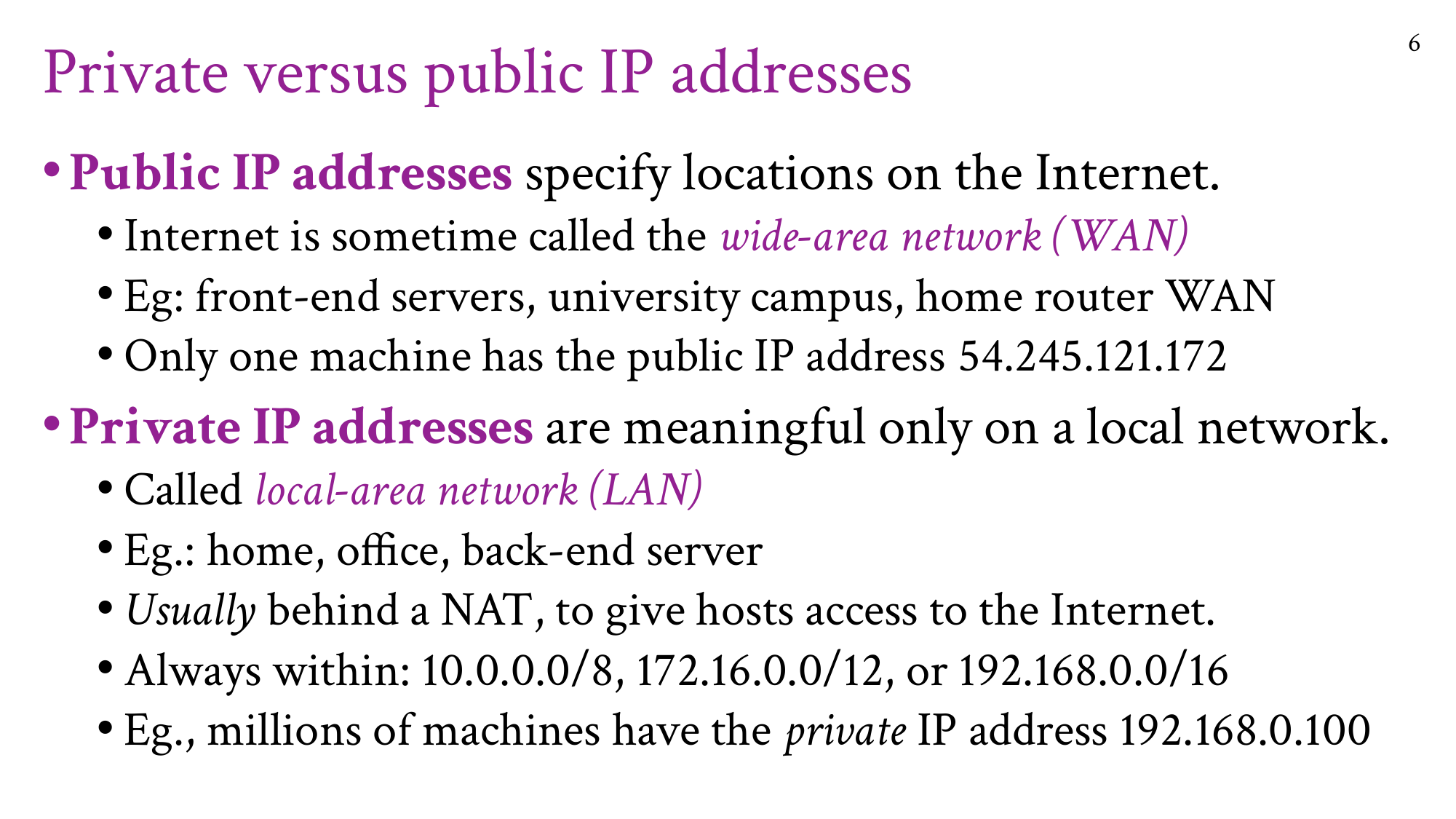

# Private versus public IP addresses
Public IP addresses specify locations on the Internet.
Internet is sometime called the wide-area network (WAN)
Eg: front-end servers, university campus, home router WAN
Only one machine has the public IP address 54.245.121.172
Private IP addresses are meaningful only on a local network.
Called local-area network (LAN)
Eg.: home, office, back-end server
Usually behind a NAT, to give hosts access to the Internet.
Always within: 10.0.0.0/8, 172.16.0.0/12, or 192.168.0.0/16
Eg., millions of machines have the private IP address 192.168.0.100